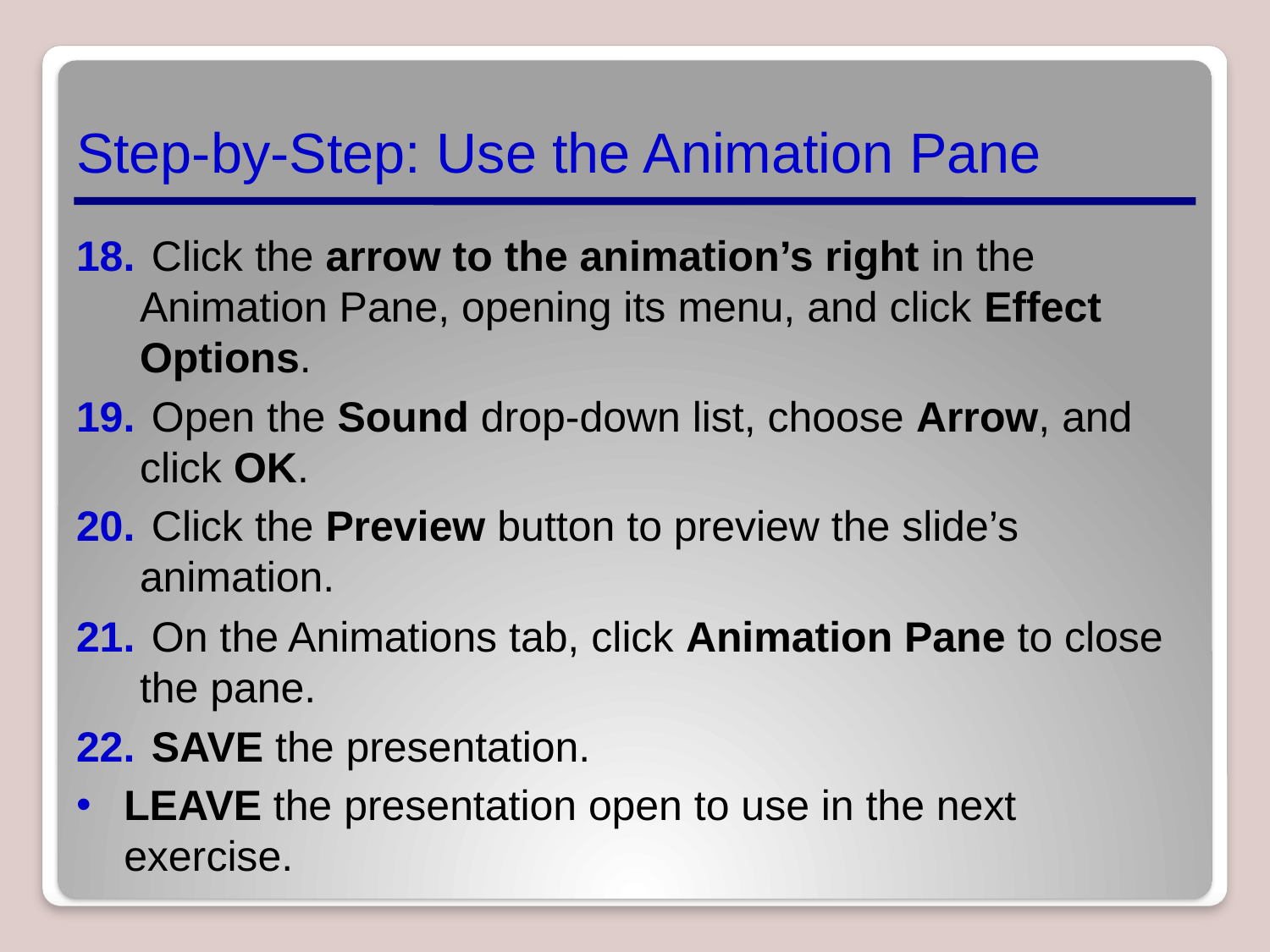

# Step-by-Step: Use the Animation Pane
 Click the arrow to the animation’s right in the Animation Pane, opening its menu, and click Effect Options.
 Open the Sound drop-down list, choose Arrow, and click OK.
 Click the Preview button to preview the slide’s animation.
 On the Animations tab, click Animation Pane to close the pane.
 SAVE the presentation.
LEAVE the presentation open to use in the next exercise.